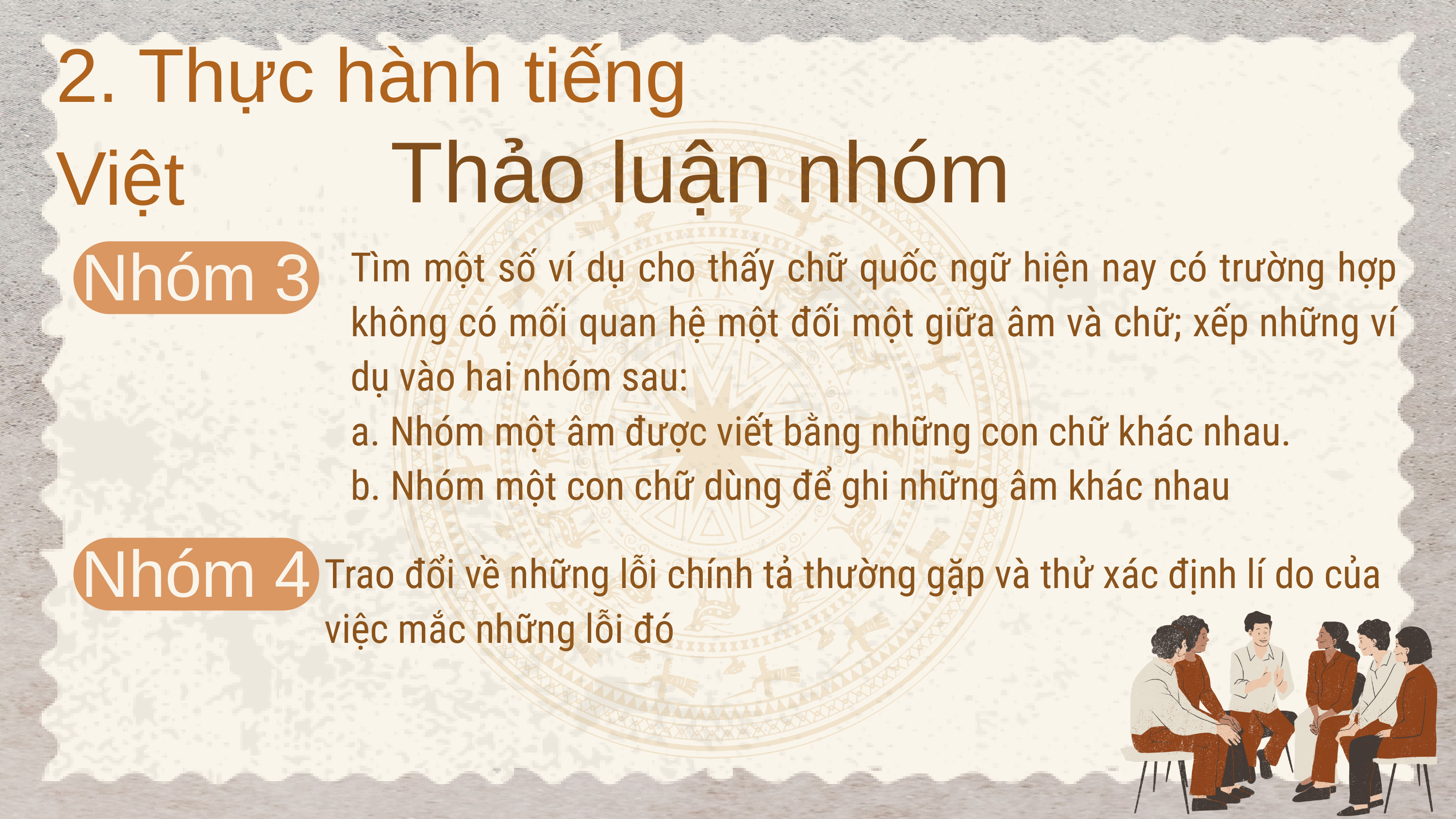

2. Thực hành tiếng Việt

Thảo luận nhóm

Nhóm 3
Tìm một số ví dụ cho thấy chữ quốc ngữ hiện nay có trường hợp không có mối quan hệ một đối một giữa âm và chữ; xếp những ví dụ vào hai nhóm sau:
a. Nhóm một âm được viết bằng những con chữ khác nhau.
b. Nhóm một con chữ dùng để ghi những âm khác nhau

Nhóm 4

Trao đổi về những lỗi chính tả thường gặp và thử xác định lí do của việc mắc những lỗi đó